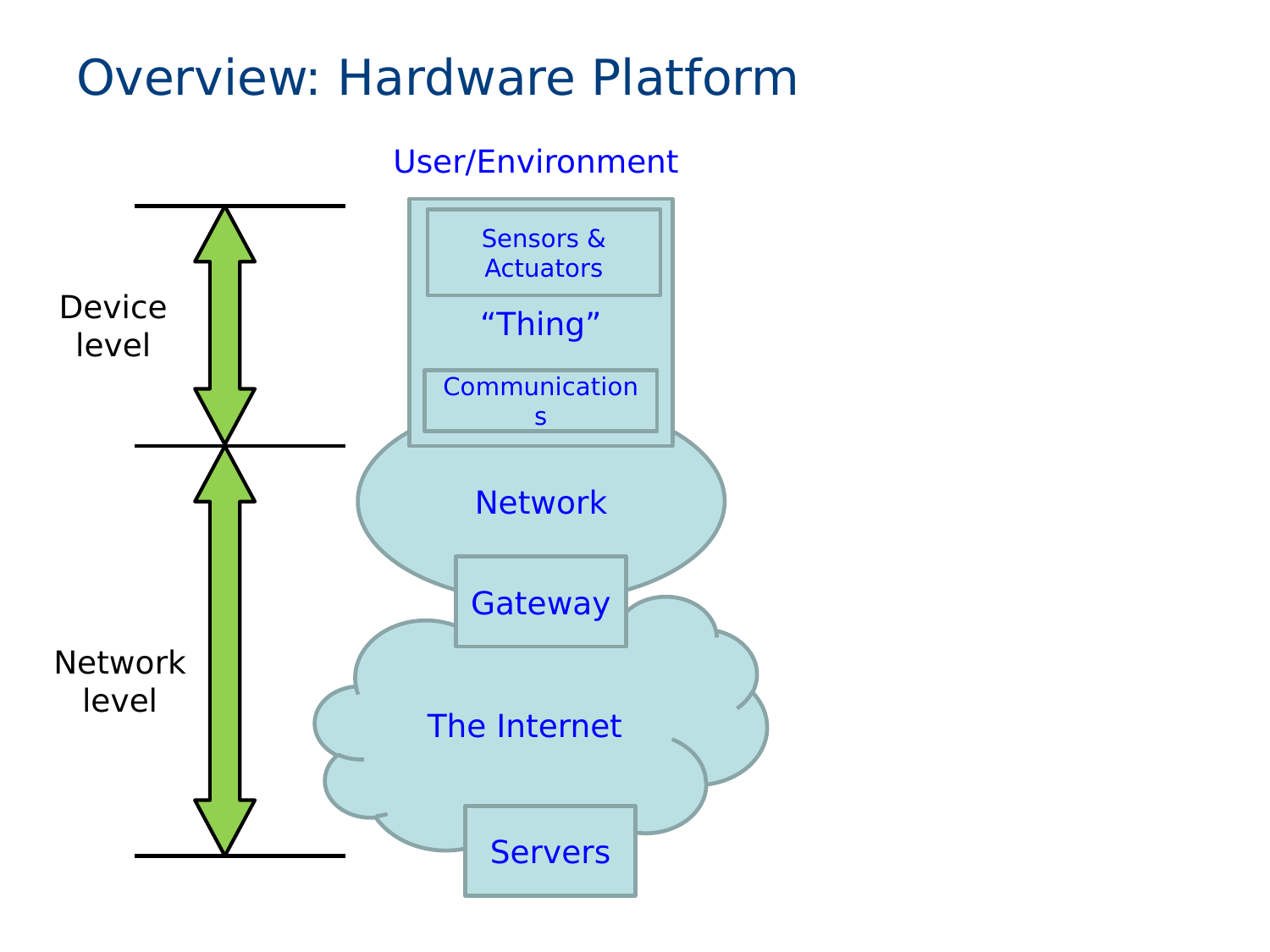

# Overview: Hardware Platform
User/Environment
“Thing”
Sensors & Actuators
Communications

Device level
Network

Gateway
The Internet
Network level
Servers